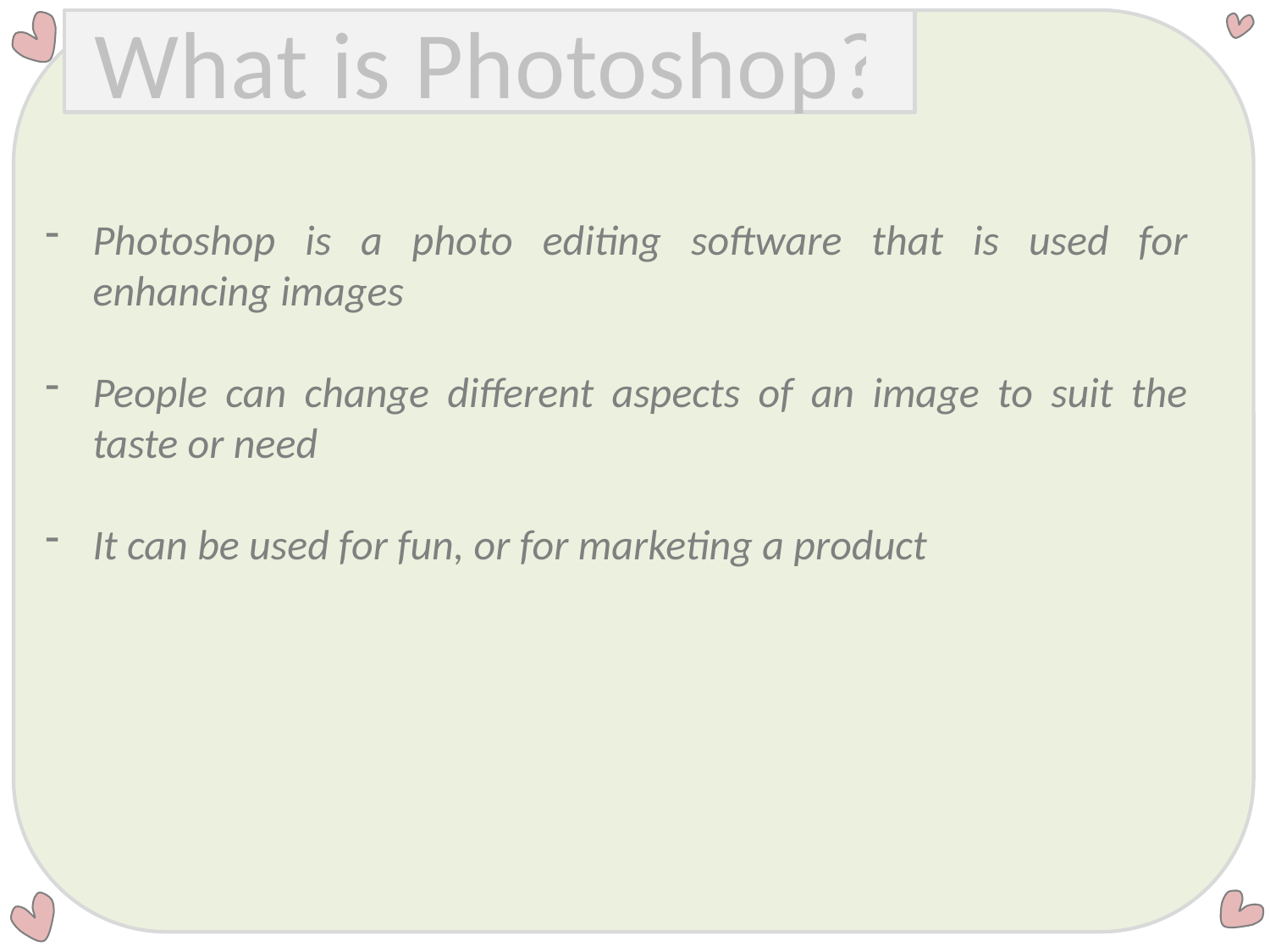

What is Photoshop?

Photoshop is a photo editing software that is used for enhancing images

People can change different aspects of an image to suit the taste or need

It can be used for fun, or for marketing a product